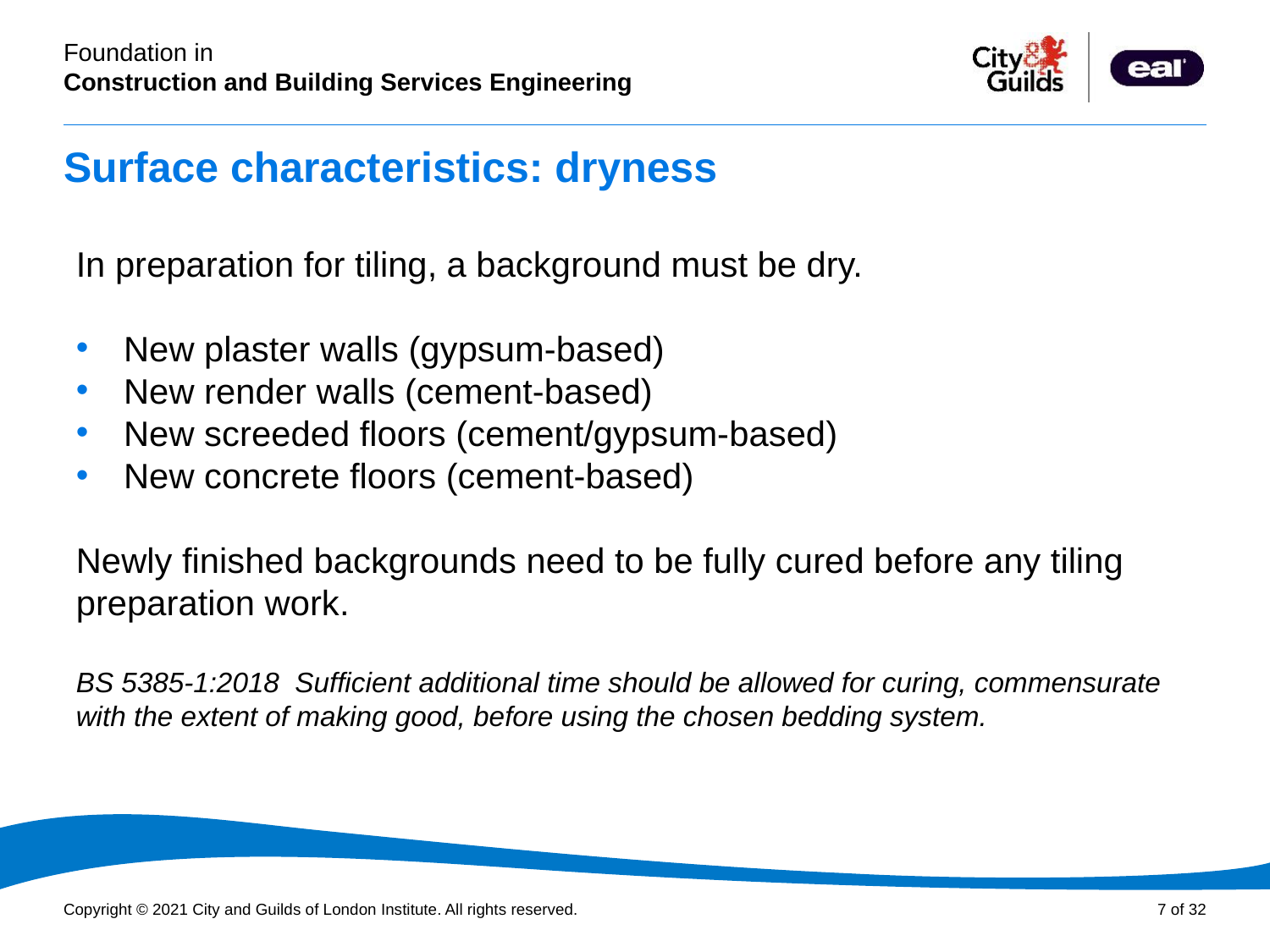

# Surface characteristics: dryness

In preparation for tiling, a background must be dry.

New plaster walls (gypsum-based)
New render walls (cement-based)
New screeded floors (cement/gypsum-based)
New concrete floors (cement-based)

Newly finished backgrounds need to be fully cured before any tiling preparation work.

BS 5385-1:2018  Sufficient additional time should be allowed for curing, commensurate with the extent of making good, before using the chosen bedding system.